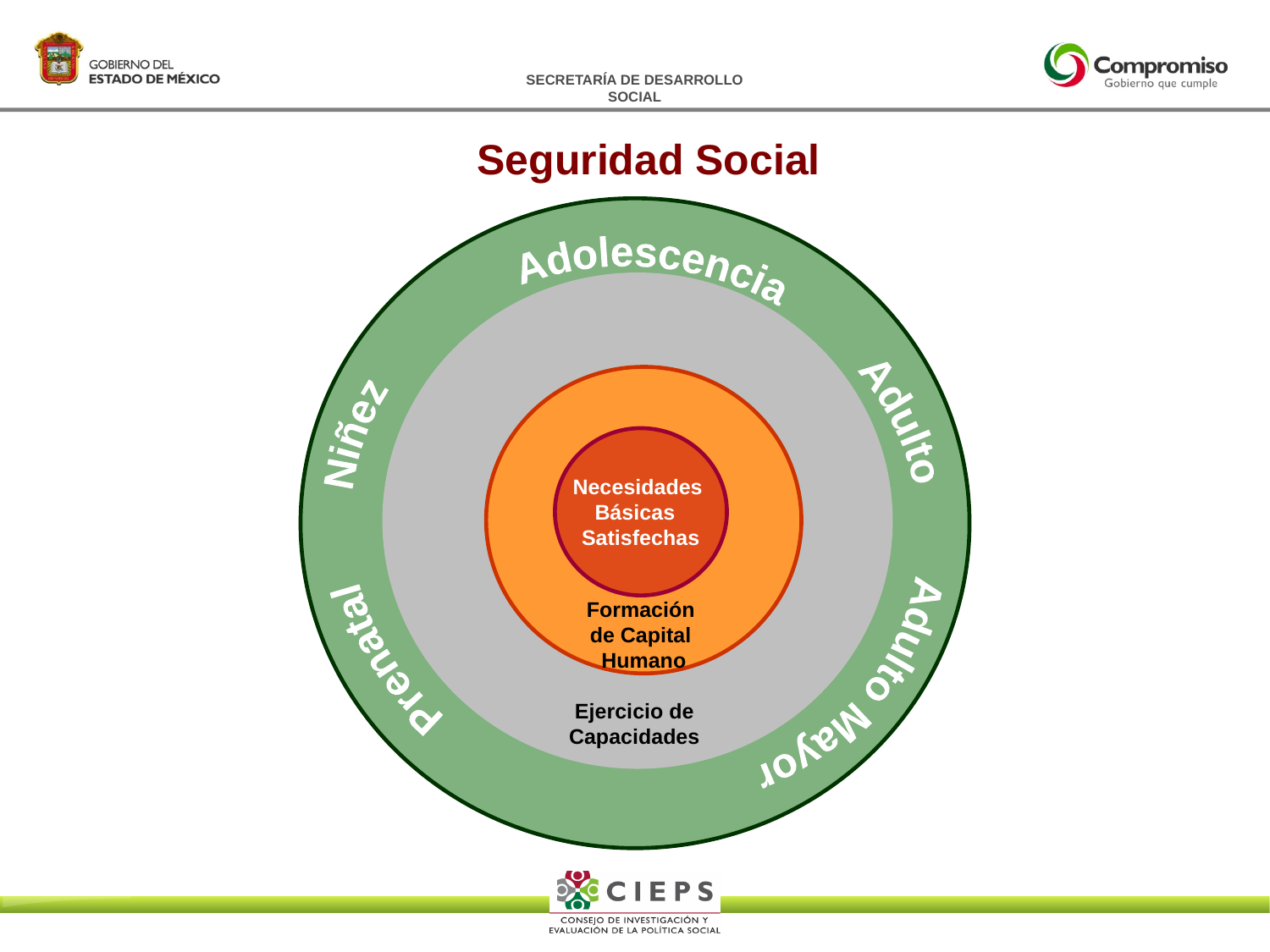

Seguridad Social

Prenatal        Niñez               Adolescencia         Adulto        Adulto Mayor

Ejercicio de
Capacidades

Formación
de Capital
Humano
Necesidades
Básicas
Satisfechas